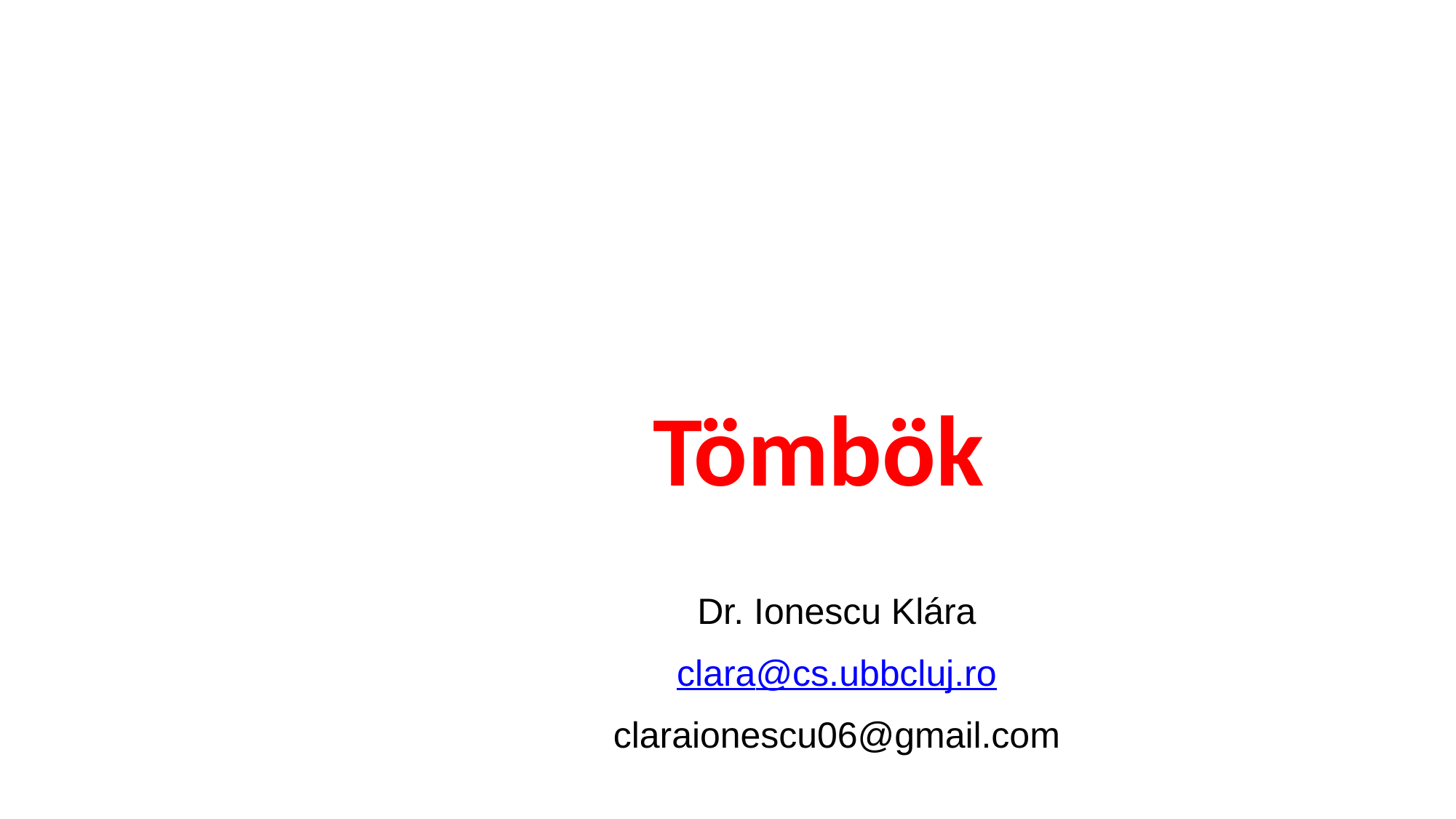

# Tömbök
Dr. Ionescu Klára
clara@cs.ubbcluj.ro
claraionescu06@gmail.com